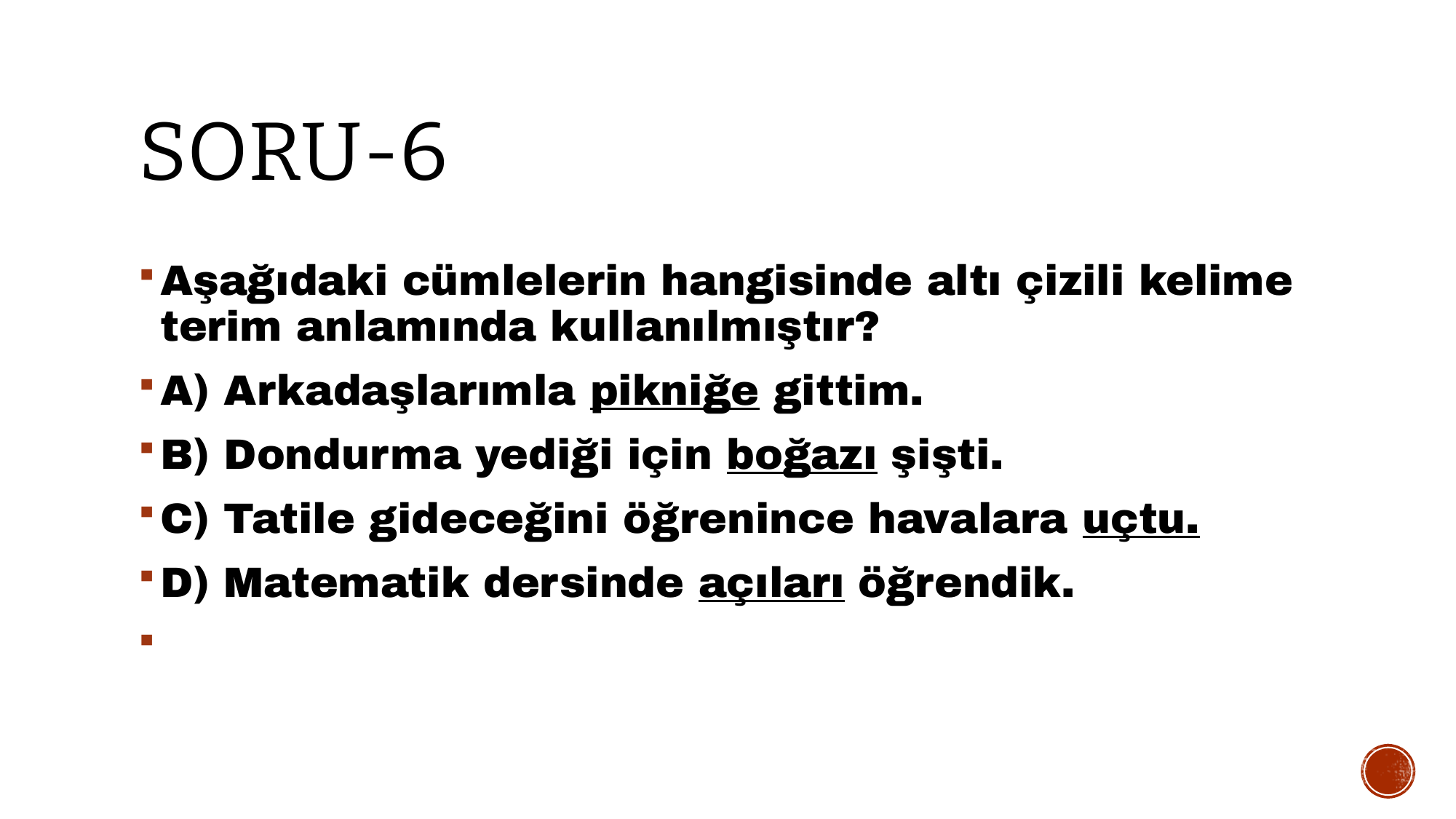

# Soru-6
Aşağıdaki cümlelerin hangisinde altı çizili kelime terim anlamında kullanılmıştır?
A) Arkadaşlarımla pikniğe gittim.
B) Dondurma yediği için boğazı şişti.
C) Tatile gideceğini öğrenince havalara uçtu.
D) Matematik dersinde açıları öğrendik.